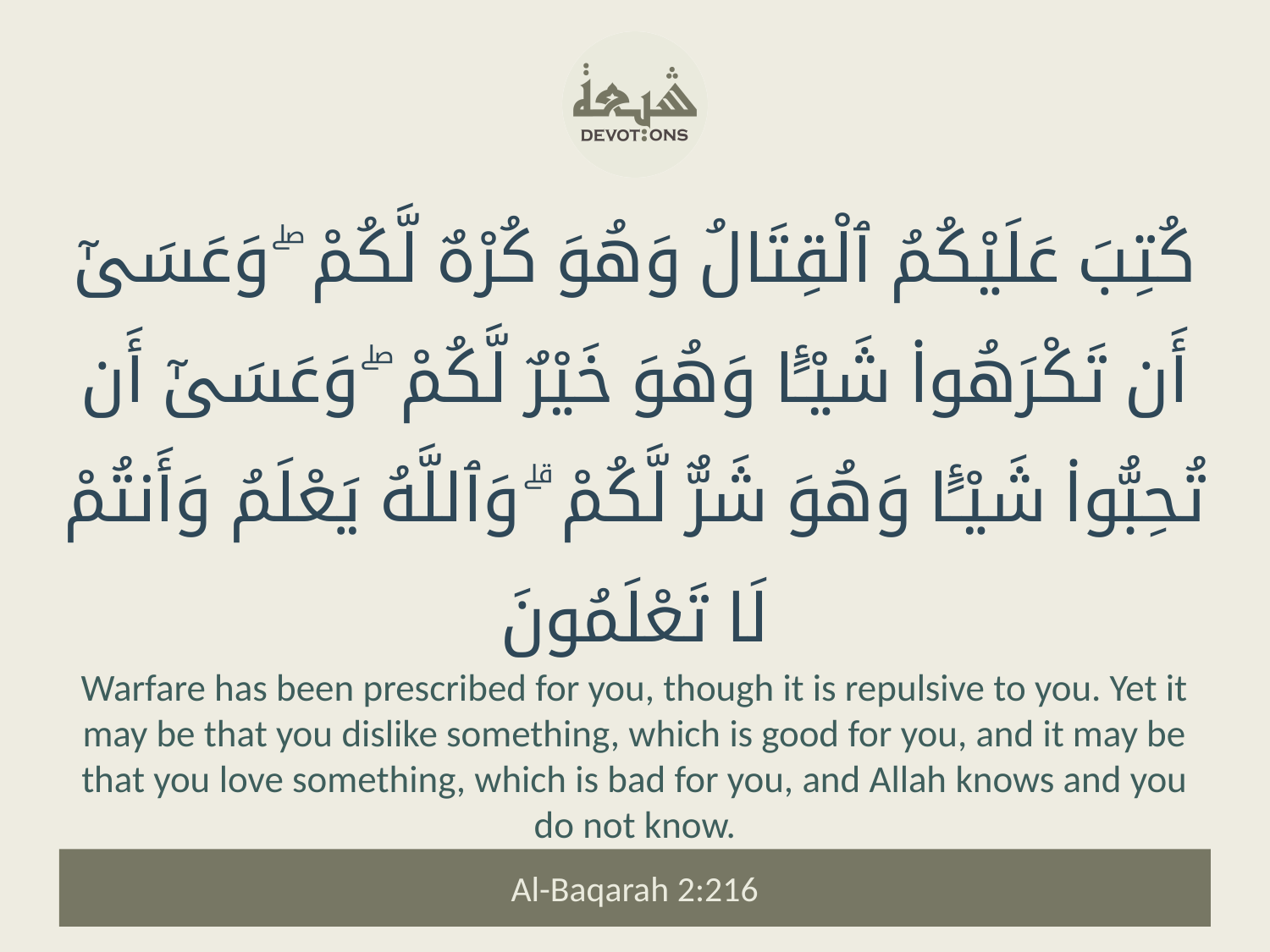

كُتِبَ عَلَيْكُمُ ٱلْقِتَالُ وَهُوَ كُرْهٌ لَّكُمْ ۖ وَعَسَىٰٓ أَن تَكْرَهُوا۟ شَيْـًٔا وَهُوَ خَيْرٌ لَّكُمْ ۖ وَعَسَىٰٓ أَن تُحِبُّوا۟ شَيْـًٔا وَهُوَ شَرٌّ لَّكُمْ ۗ وَٱللَّهُ يَعْلَمُ وَأَنتُمْ لَا تَعْلَمُونَ
Warfare has been prescribed for you, though it is repulsive to you. Yet it may be that you dislike something, which is good for you, and it may be that you love something, which is bad for you, and Allah knows and you do not know.
Al-Baqarah 2:216